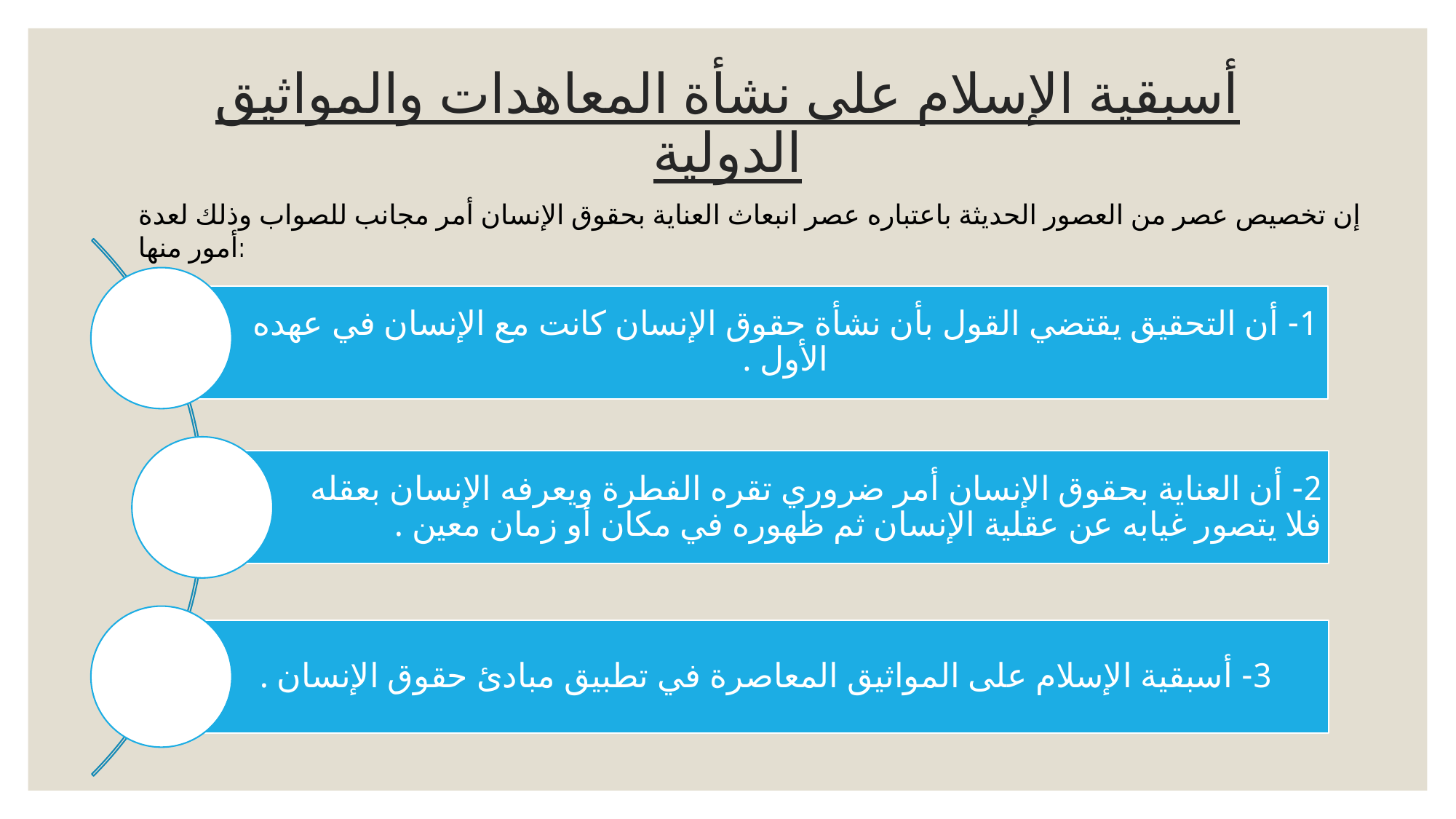

# أسبقية الإسلام على نشأة المعاهدات والمواثيق الدولية
إن تخصيص عصر من العصور الحديثة باعتباره عصر انبعاث العناية بحقوق الإنسان أمر مجانب للصواب وذلك لعدة أمور منها:
1- أن التحقيق يقتضي القول بأن نشأة حقوق الإنسان كانت مع الإنسان في عهده الأول .
2- أن العناية بحقوق الإنسان أمر ضروري تقره الفطرة ويعرفه الإنسان بعقله فلا يتصور غيابه عن عقلية الإنسان ثم ظهوره في مكان أو زمان معين .
3- أسبقية الإسلام على المواثيق المعاصرة في تطبيق مبادئ حقوق الإنسان .